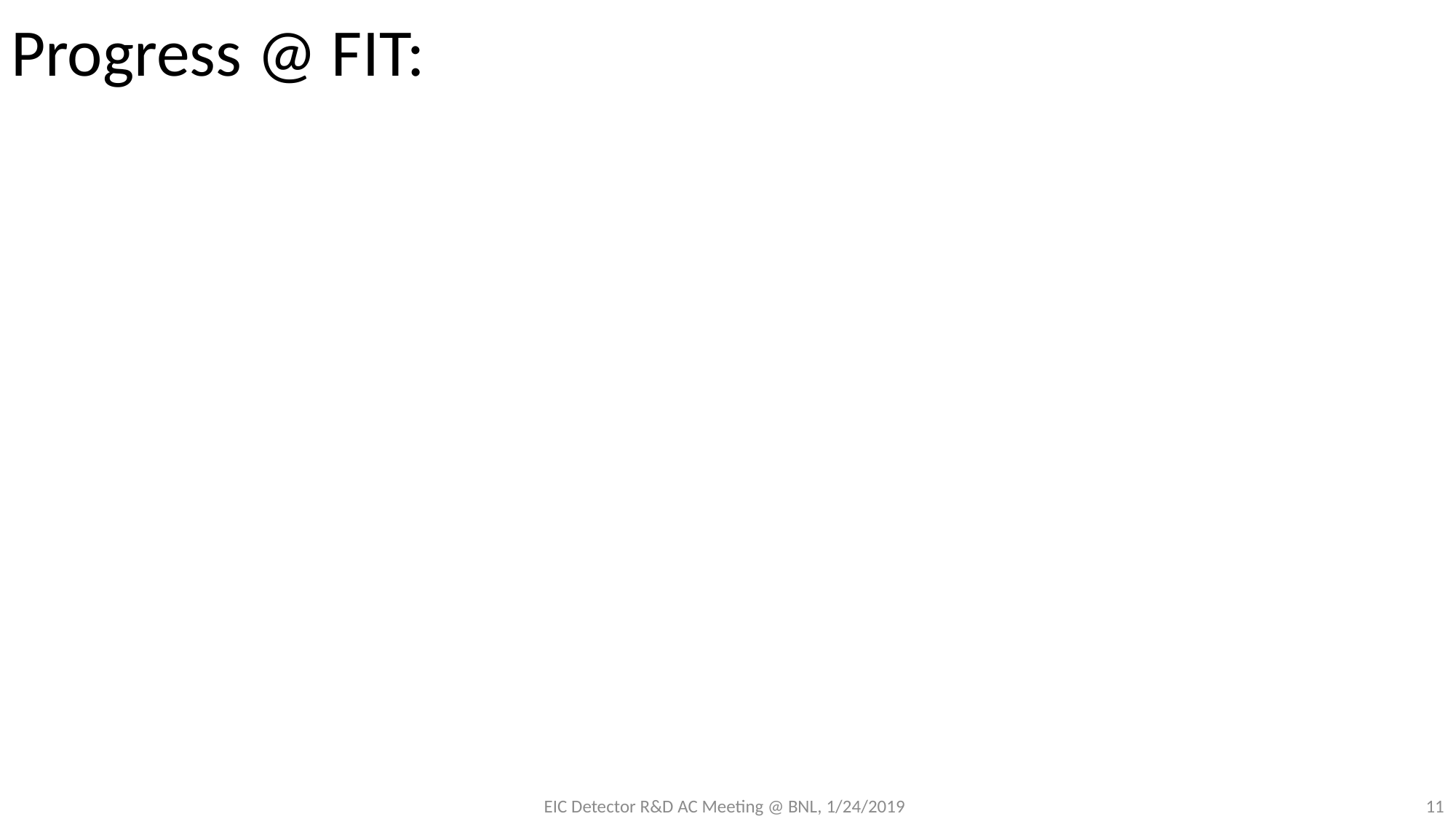

# Progress @ FIT:
11
EIC Detector R&D AC Meeting @ BNL, 1/24/2019